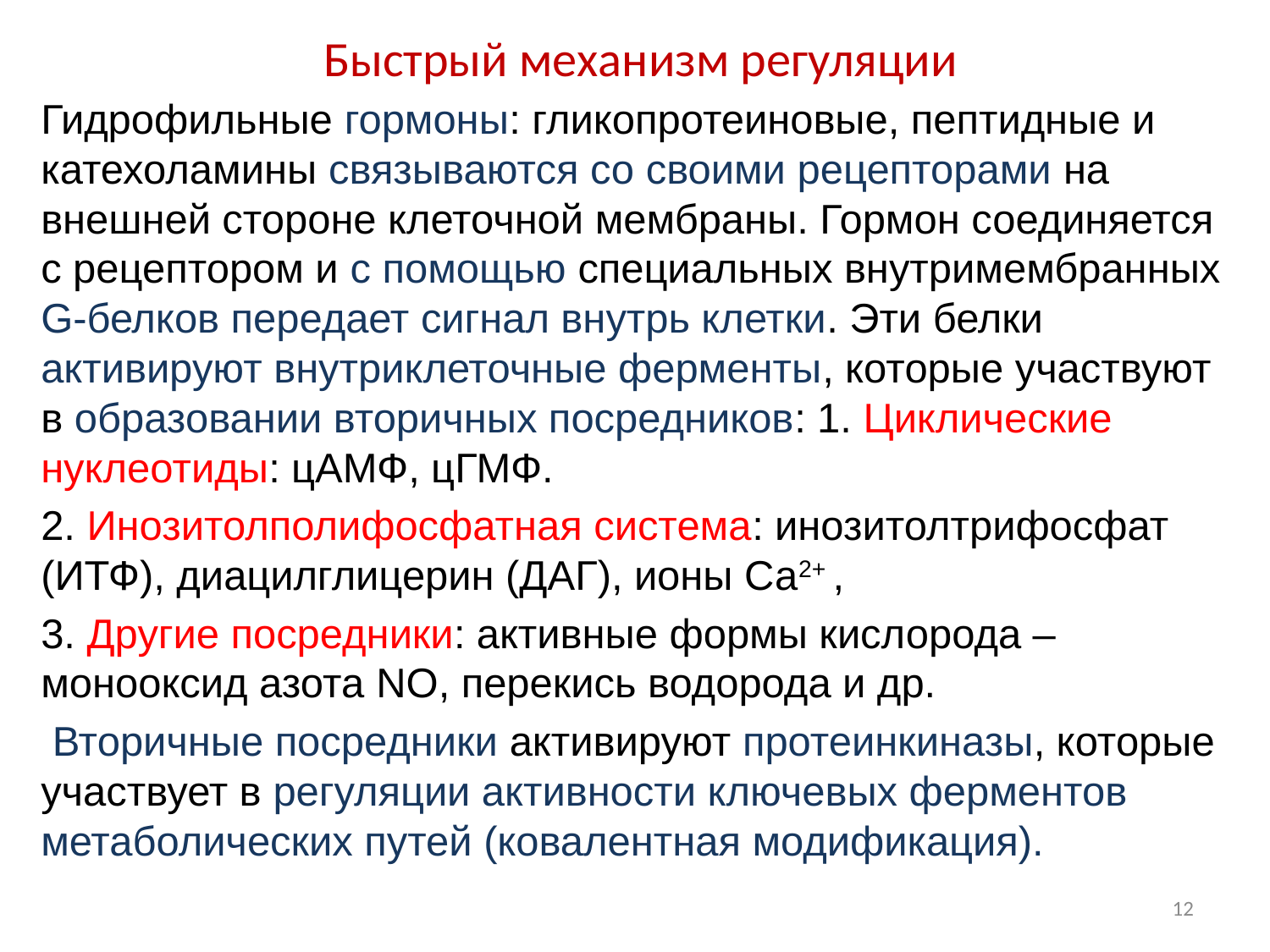

# Быстрый механизм регуляции
Гидрофильные гормоны: гликопротеиновые, пептидные и катехоламины связываются со своими рецепторами на внешней стороне клеточной мембраны. Гормон соединяется с рецептором и с помощью специальных внутримембранных G-белков передает сигнал внутрь клетки. Эти белки активируют внутриклеточные ферменты, которые участвуют в образовании вторичных посредников: 1. Циклические нуклеотиды: цАМФ, цГМФ.
2. Инозитолполифосфатная система: инозитолтрифосфат (ИТФ), диацилглицерин (ДАГ), ионы Са2+ ,
3. Другие посредники: активные формы кислорода – монооксид азота NO, перекись водорода и др.
 Вторичные посредники активируют протеинкиназы, которые участвует в регуляции активности ключевых ферментов метаболических путей (ковалентная модификация).

12